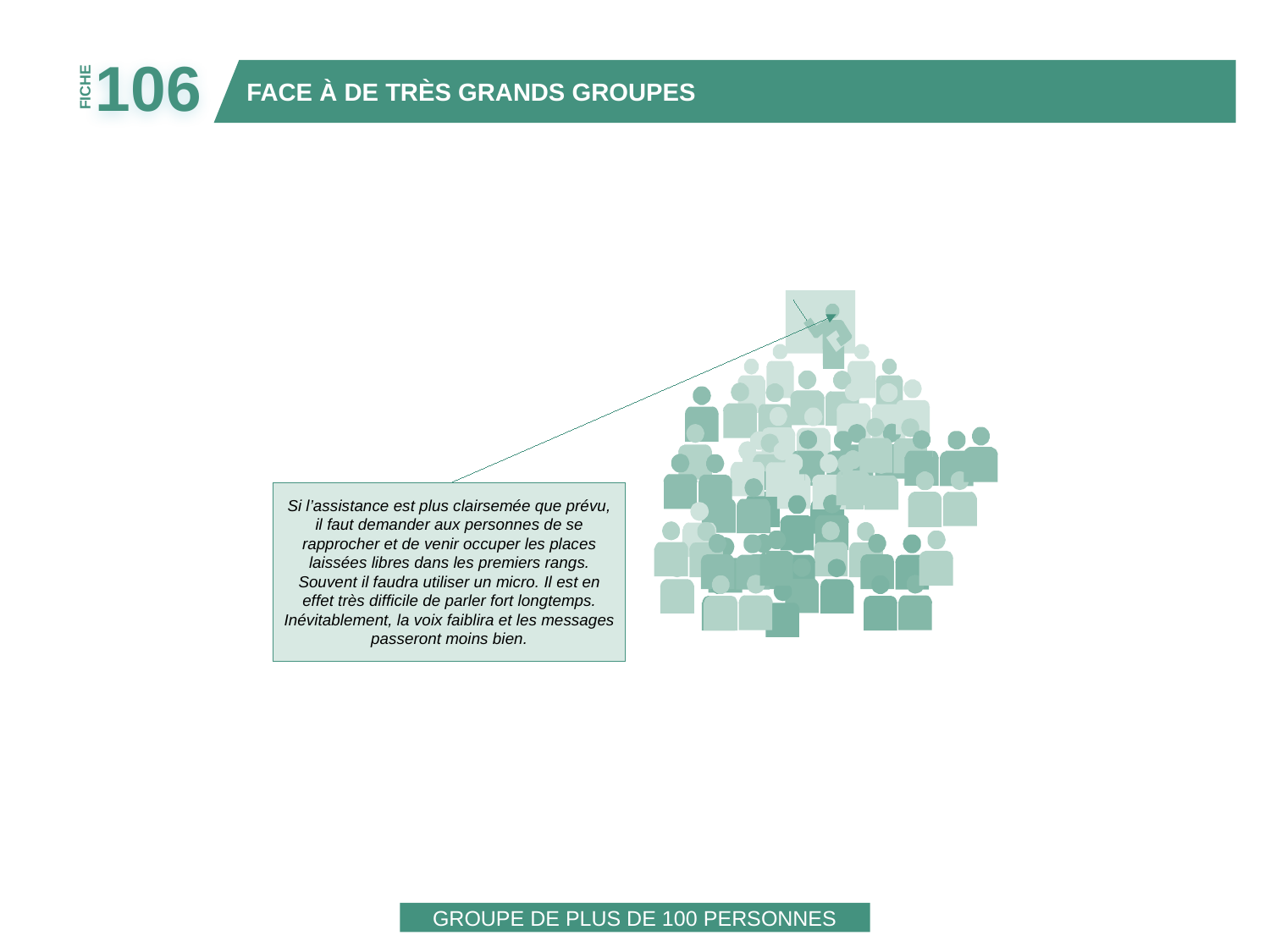

106

FACE À DE TRÈS GRANDS GROUPES
FICHE

Si l’assistance est plus clairsemée que prévu,
il faut demander aux personnes de se
rapprocher et de venir occuper les places
laissées libres dans les premiers rangs.
Souvent il faudra utiliser un micro. Il est en
effet très difficile de parler fort longtemps.
Inévitablement, la voix faiblira et les messages
passeront moins bien.

GROUPE DE PLUS DE 100 PERSONNES